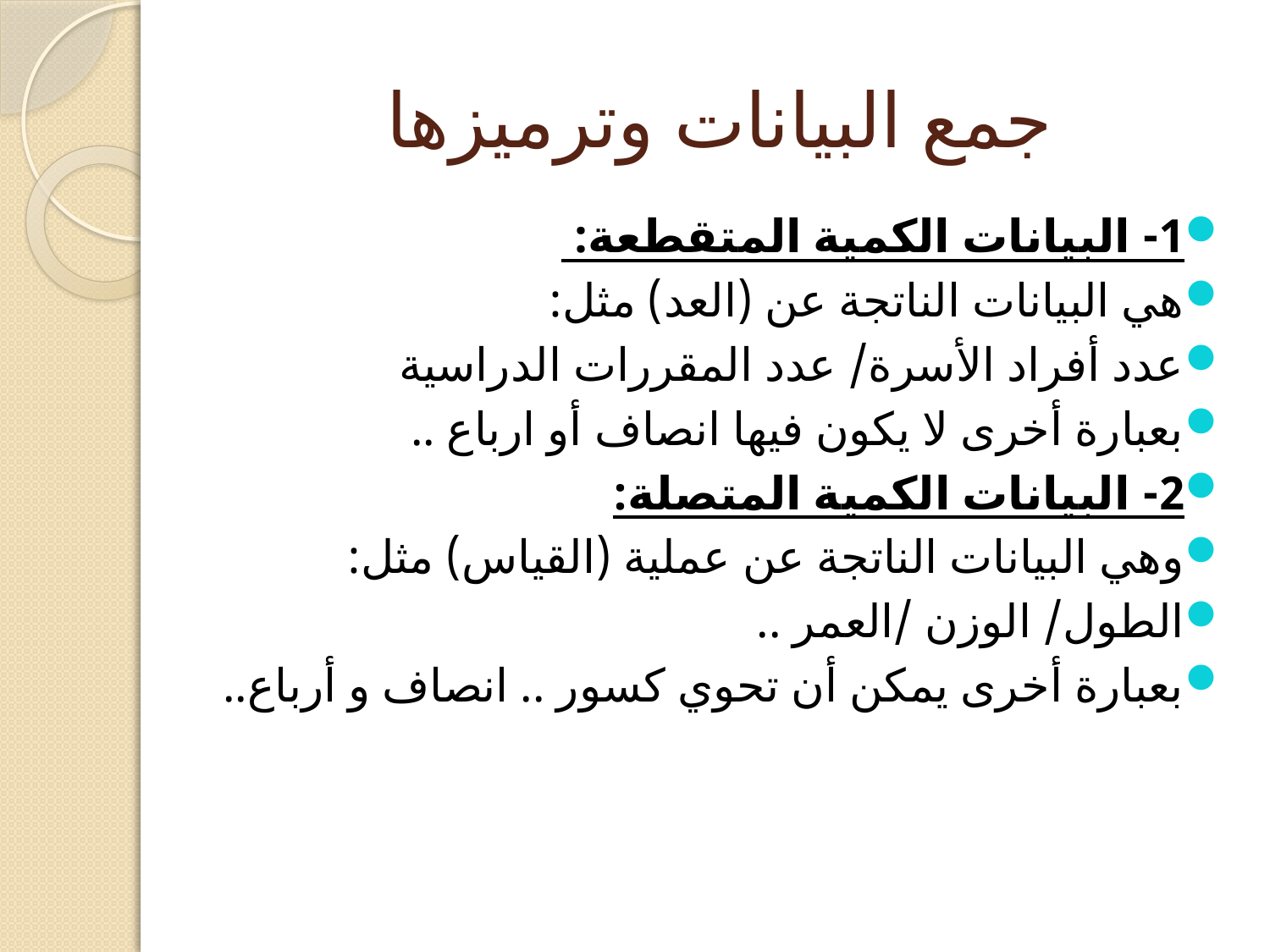

# جمع البيانات وترميزها
1- البيانات الكمية المتقطعة:
هي البيانات الناتجة عن (العد) مثل:
عدد أفراد الأسرة/ عدد المقررات الدراسية
بعبارة أخرى لا يكون فيها انصاف أو ارباع ..
2- البيانات الكمية المتصلة:
وهي البيانات الناتجة عن عملية (القياس) مثل:
الطول/ الوزن /العمر ..
بعبارة أخرى يمكن أن تحوي كسور .. انصاف و أرباع..